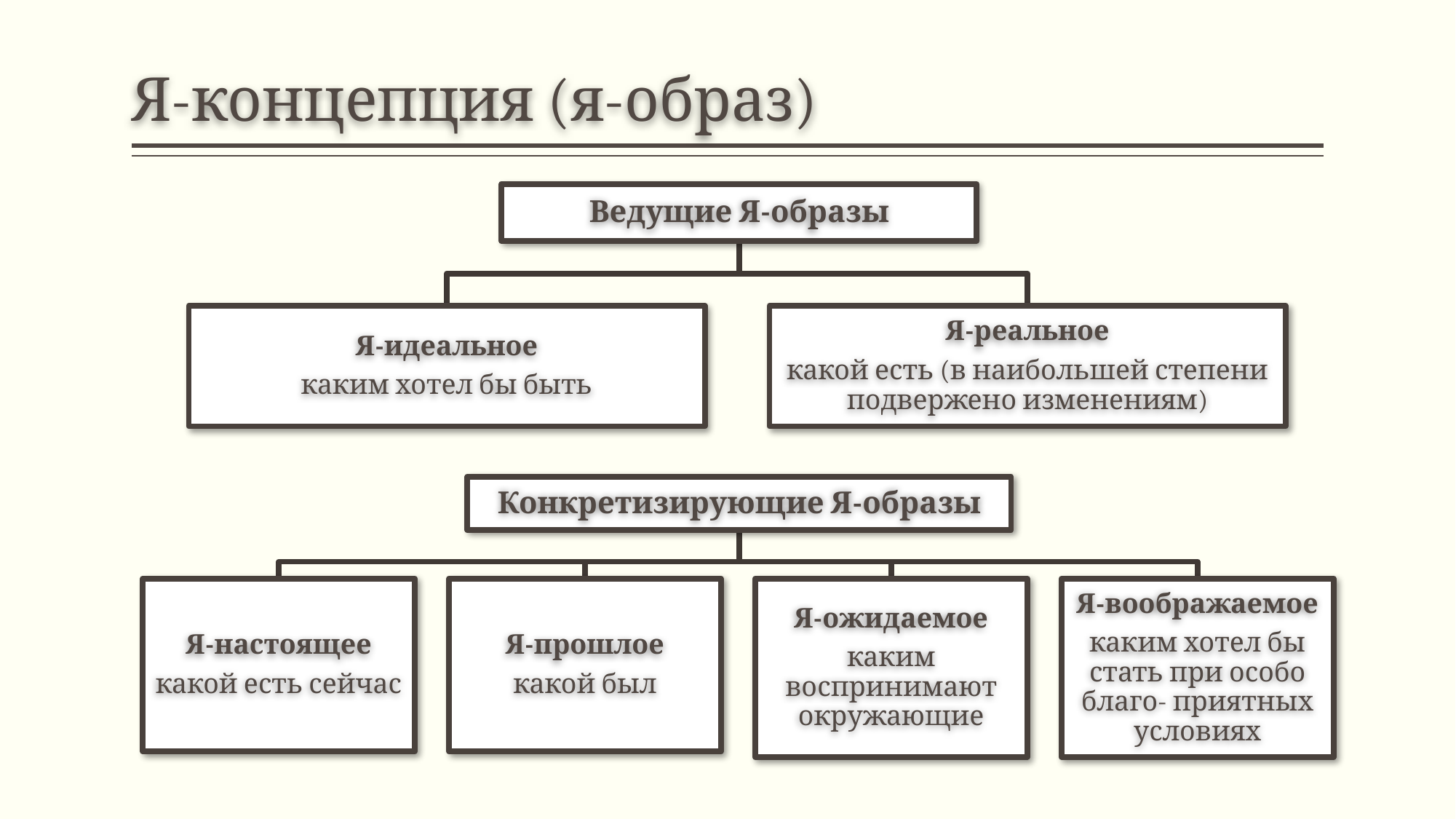

# Я-концепция (я-образ)

Ведущие Я-образы

Я-идеальное
каким хотел бы быть

Я-реальное
какой есть (в наибольшей степени подвержено изменениям)

Конкретизирующие Я-образы

Я-настоящее
какой есть сейчас

Я-прошлое
какой был

Я-ожидаемое
каким воспринимают окружающие

Я-воображаемое
каким хотел бы стать при особо благо- приятных условиях